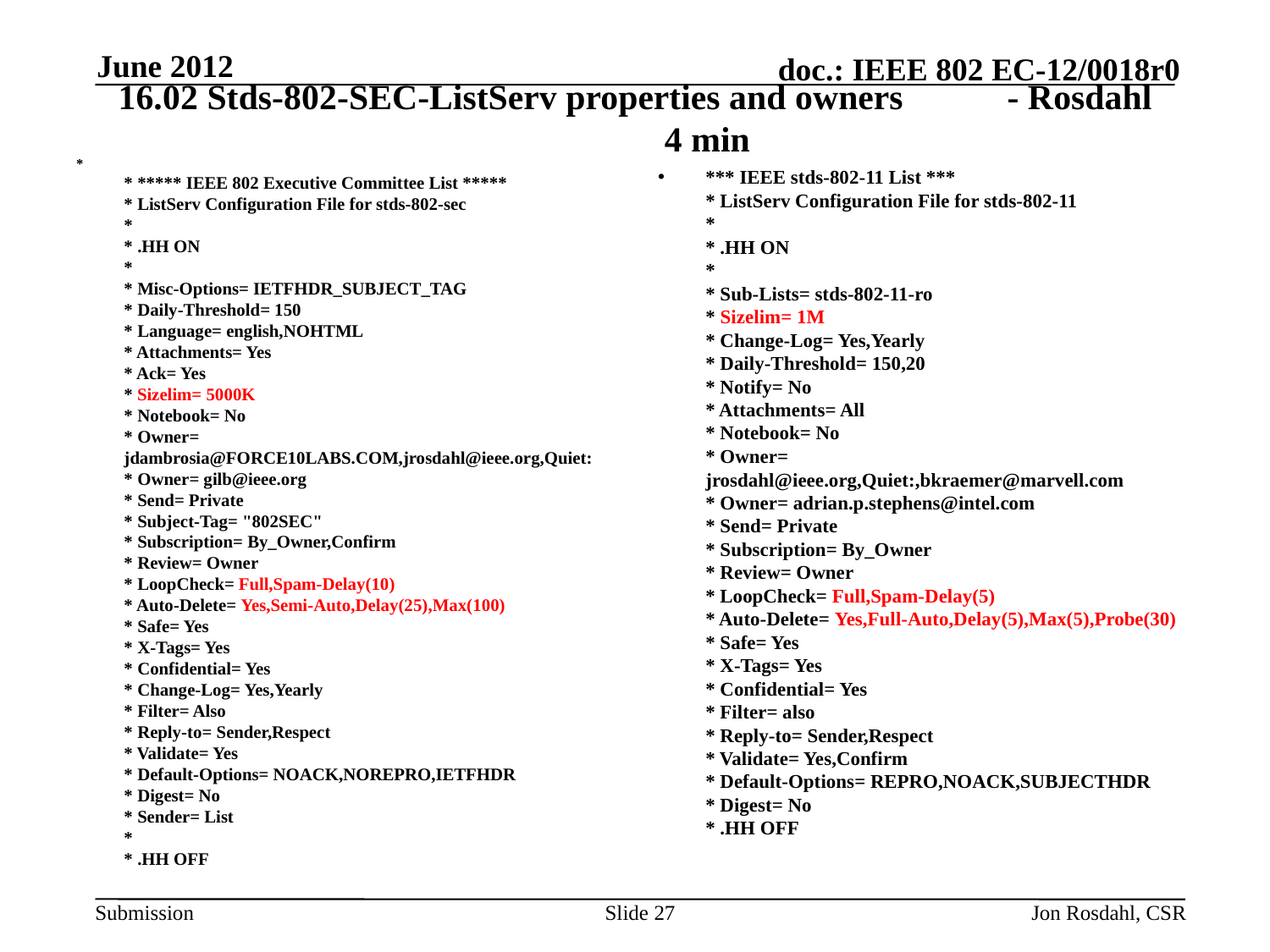

June 2012
# 16.02 Stds-802-SEC-ListServ properties and owners	- Rosdahl	  4 min
*
* ***** IEEE 802 Executive Committee List *****
* ListServ Configuration File for stds-802-sec
*
* .HH ON
*
* Misc-Options= IETFHDR_SUBJECT_TAG
* Daily-Threshold= 150
* Language= english,NOHTML
* Attachments= Yes
* Ack= Yes
* Sizelim= 5000K
* Notebook= No
* Owner= jdambrosia@FORCE10LABS.COM,jrosdahl@ieee.org,Quiet:
* Owner= gilb@ieee.org
* Send= Private
* Subject-Tag= "802SEC"
* Subscription= By_Owner,Confirm
* Review= Owner
* LoopCheck= Full,Spam-Delay(10)
* Auto-Delete= Yes,Semi-Auto,Delay(25),Max(100)
* Safe= Yes
* X-Tags= Yes
* Confidential= Yes
* Change-Log= Yes,Yearly
* Filter= Also
* Reply-to= Sender,Respect
* Validate= Yes
* Default-Options= NOACK,NOREPRO,IETFHDR
* Digest= No
* Sender= List
*
* .HH OFF
*** IEEE stds-802-11 List ***
* ListServ Configuration File for stds-802-11
*
* .HH ON
*
* Sub-Lists= stds-802-11-ro
* Sizelim= 1M
* Change-Log= Yes,Yearly
* Daily-Threshold= 150,20
* Notify= No
* Attachments= All
* Notebook= No
* Owner= jrosdahl@ieee.org,Quiet:,bkraemer@marvell.com
* Owner= adrian.p.stephens@intel.com
* Send= Private
* Subscription= By_Owner
* Review= Owner
* LoopCheck= Full,Spam-Delay(5)
* Auto-Delete= Yes,Full-Auto,Delay(5),Max(5),Probe(30)
* Safe= Yes
* X-Tags= Yes
* Confidential= Yes
* Filter= also
* Reply-to= Sender,Respect
* Validate= Yes,Confirm
* Default-Options= REPRO,NOACK,SUBJECTHDR
* Digest= No
* .HH OFF

Slide 27
Jon Rosdahl, CSR